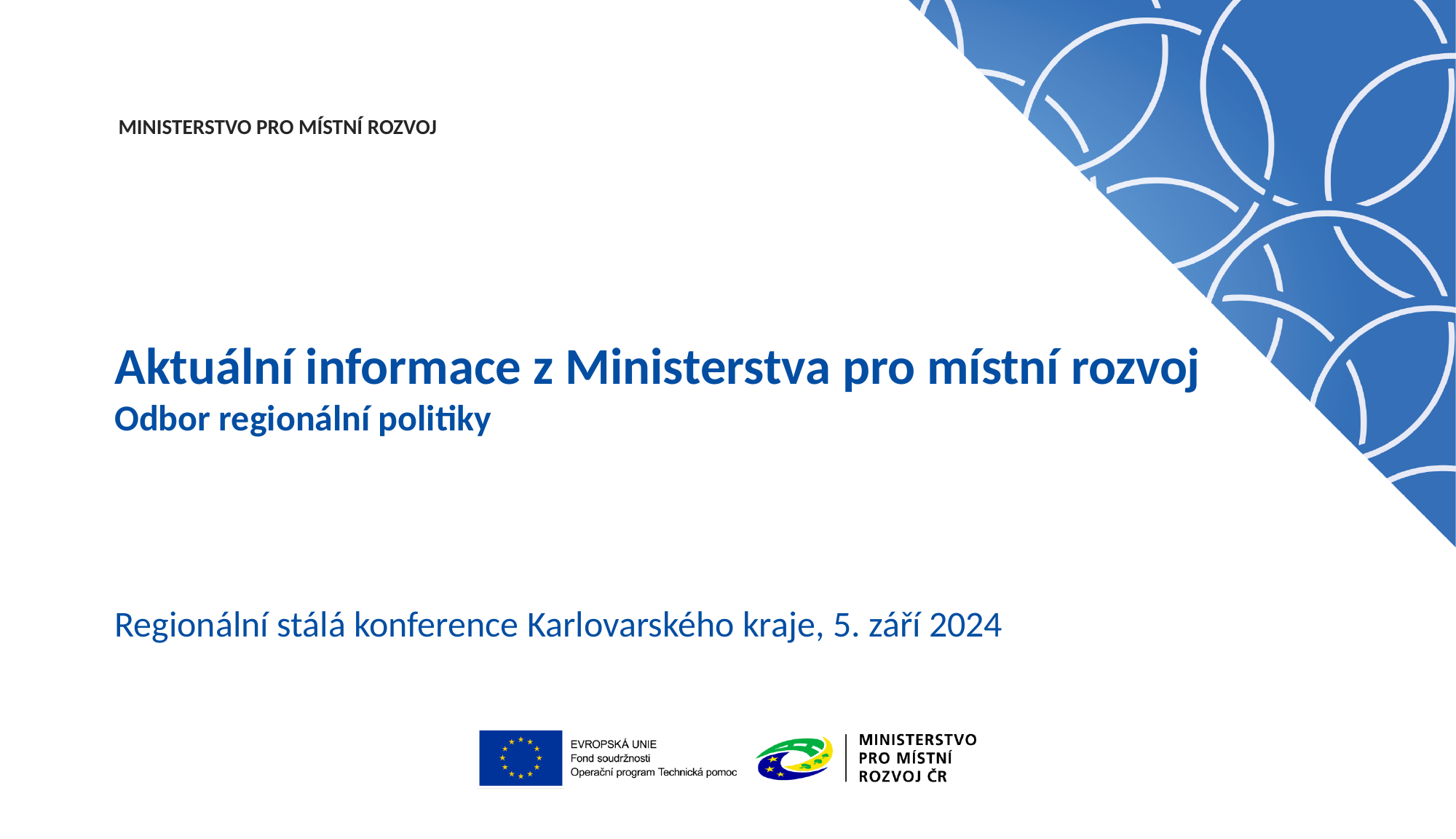

# Aktuální informace z Ministerstva pro místní rozvoj Odbor regionální politiky

Regionální stálá konference Karlovarského kraje, 5. září 2024